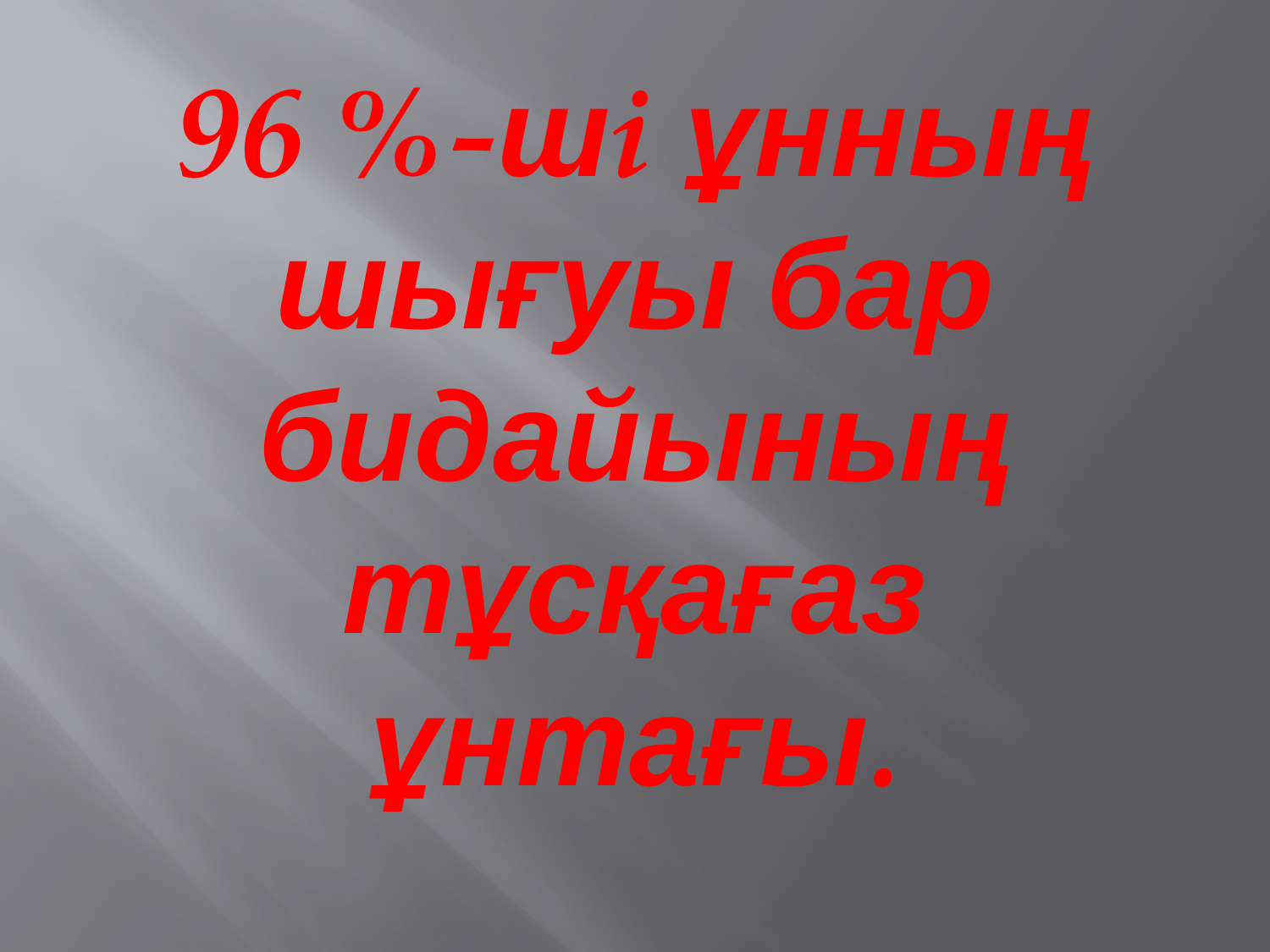

# 96 %-шi ұнның шығуы бар бидайының тұсқағаз ұнтағы.